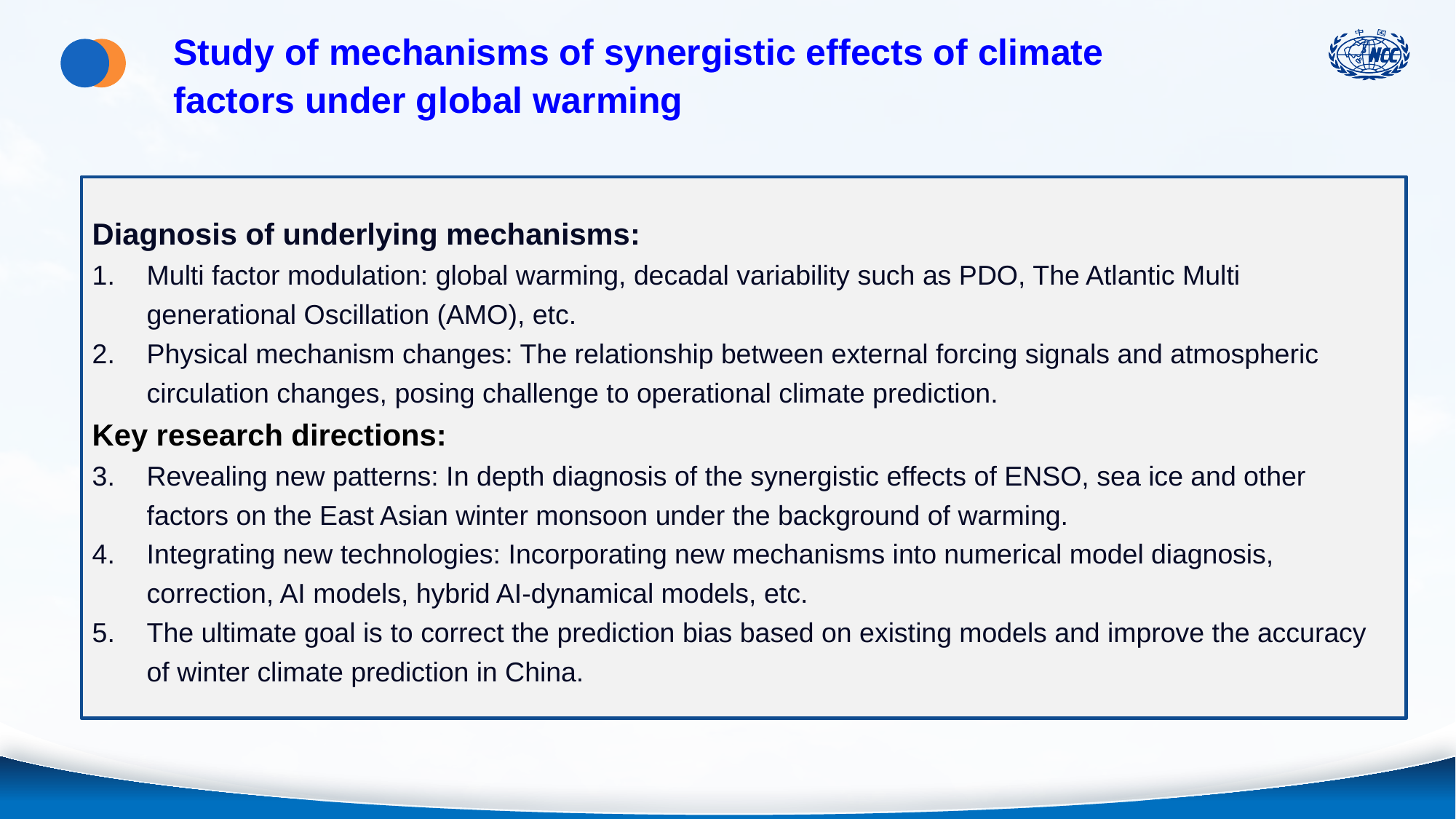

Study of mechanisms of synergistic effects of climate factors under global warming
Diagnosis of underlying mechanisms:
Multi factor modulation: global warming, decadal variability such as PDO, The Atlantic Multi generational Oscillation (AMO), etc.
Physical mechanism changes: The relationship between external forcing signals and atmospheric circulation changes, posing challenge to operational climate prediction.
Key research directions:
Revealing new patterns: In depth diagnosis of the synergistic effects of ENSO, sea ice and other factors on the East Asian winter monsoon under the background of warming.
Integrating new technologies: Incorporating new mechanisms into numerical model diagnosis, correction, AI models, hybrid AI-dynamical models, etc.
The ultimate goal is to correct the prediction bias based on existing models and improve the accuracy of winter climate prediction in China.